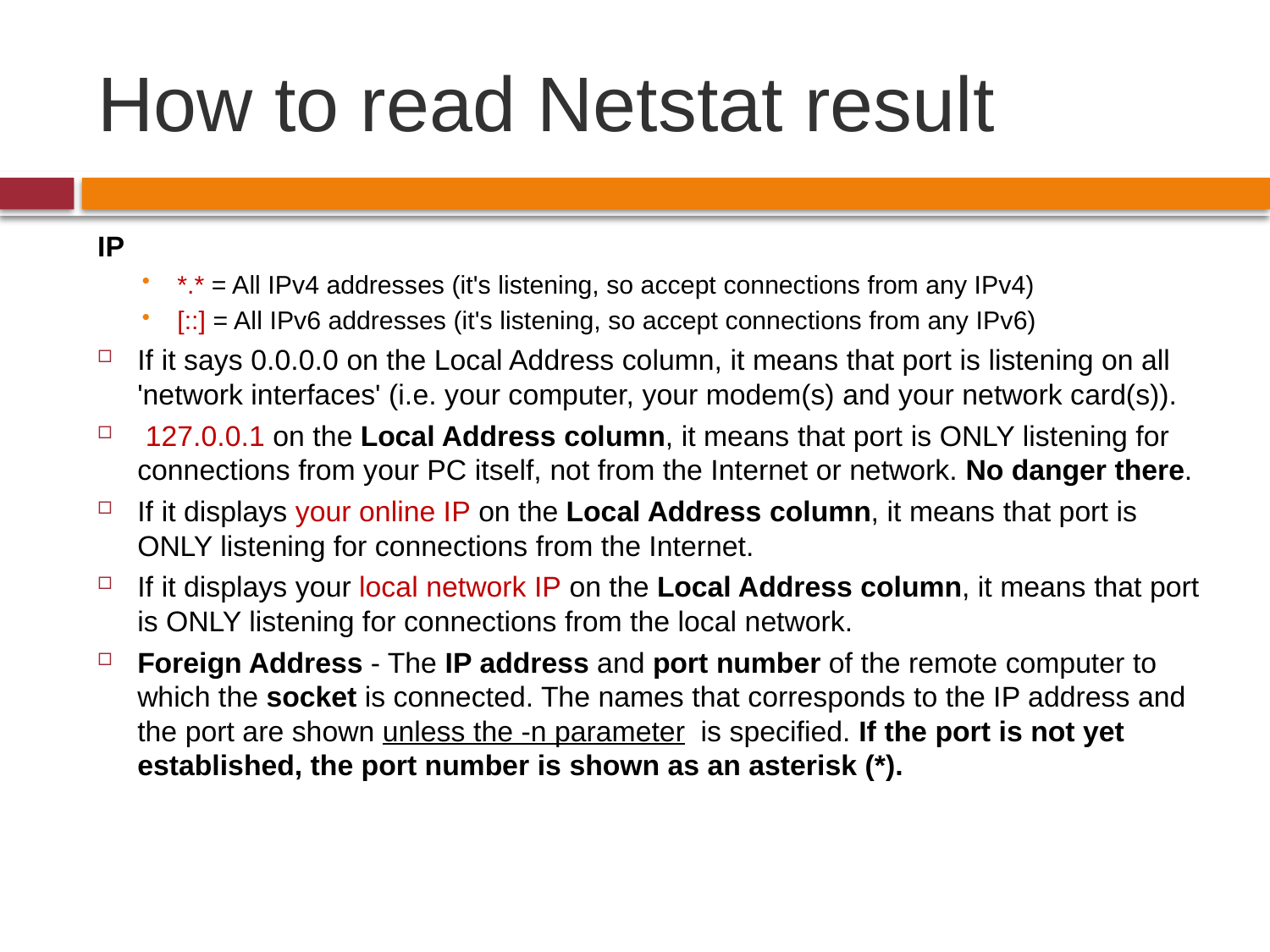

# How to read Netstat result
IP
*.* = All IPv4 addresses (it's listening, so accept connections from any IPv4)
[::] = All IPv6 addresses (it's listening, so accept connections from any IPv6)
If it says 0.0.0.0 on the Local Address column, it means that port is listening on all 'network interfaces' (i.e. your computer, your modem(s) and your network card(s)).
 127.0.0.1 on the Local Address column, it means that port is ONLY listening for connections from your PC itself, not from the Internet or network. No danger there.
If it displays your online IP on the Local Address column, it means that port is ONLY listening for connections from the Internet.
If it displays your local network IP on the Local Address column, it means that port is ONLY listening for connections from the local network.
Foreign Address - The IP address and port number of the remote computer to which the socket is connected. The names that corresponds to the IP address and the port are shown unless the -n parameter  is specified. If the port is not yet established, the port number is shown as an asterisk (*).